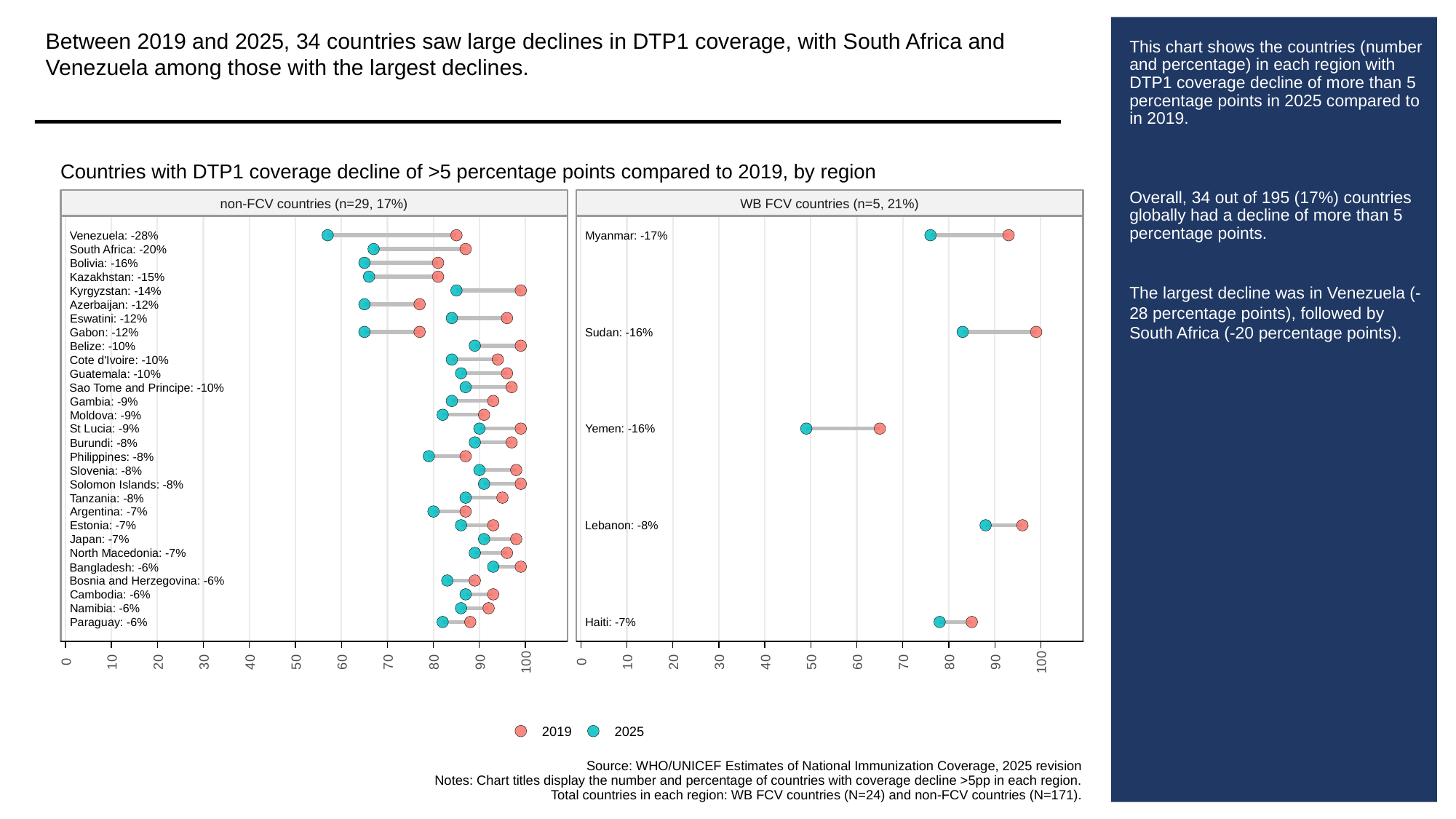

Between 2019 and 2025, 34 countries saw large declines in DTP1 coverage, with South Africa and Venezuela among those with the largest declines.
# This chart shows the countries (number and percentage) in each region with DTP1 coverage decline of more than 5 percentage points in 2025 compared to in 2019.

Overall, 34 out of 195 (17%) countries globally had a decline of more than 5 percentage points.

The largest decline was in Venezuela (-28 percentage points), followed by South Africa (-20 percentage points).

Countries with DTP1 coverage decline of >5 percentage points compared to 2019, by region

non-FCV countries (n=29, 17%)
WB FCV countries (n=5, 21%)

Venezuela: -28%
Myanmar: -17%

South Africa: -20%

Bolivia: -16%

Kazakhstan: -15%

Kyrgyzstan: -14%

Azerbaijan: -12%

Eswatini: -12%

Gabon: -12%
Sudan: -16%

Belize: -10%

Cote d'Ivoire: -10%

Guatemala: -10%

Sao Tome and Principe: -10%

Gambia: -9%

Moldova: -9%

St Lucia: -9%
Yemen: -16%

Burundi: -8%

Philippines: -8%

Slovenia: -8%

Solomon Islands: -8%

Tanzania: -8%

Argentina: -7%

Estonia: -7%
Lebanon: -8%

Japan: -7%

North Macedonia: -7%

Bangladesh: -6%

Bosnia and Herzegovina: -6%

Cambodia: -6%

Namibia: -6%

Paraguay: -6%
Haiti: -7%

0
10
20
30
40
50
60
70
80
90
100
0
10
20
30
40
50
60
70
80
90
100

2019
2025
Source: WHO/UNICEF Estimates of National Immunization Coverage, 2025 revision
Notes: Chart titles display the number and percentage of countries with coverage decline >5pp in each region.
Total countries in each region: WB FCV countries (N=24) and non-FCV countries (N=171).